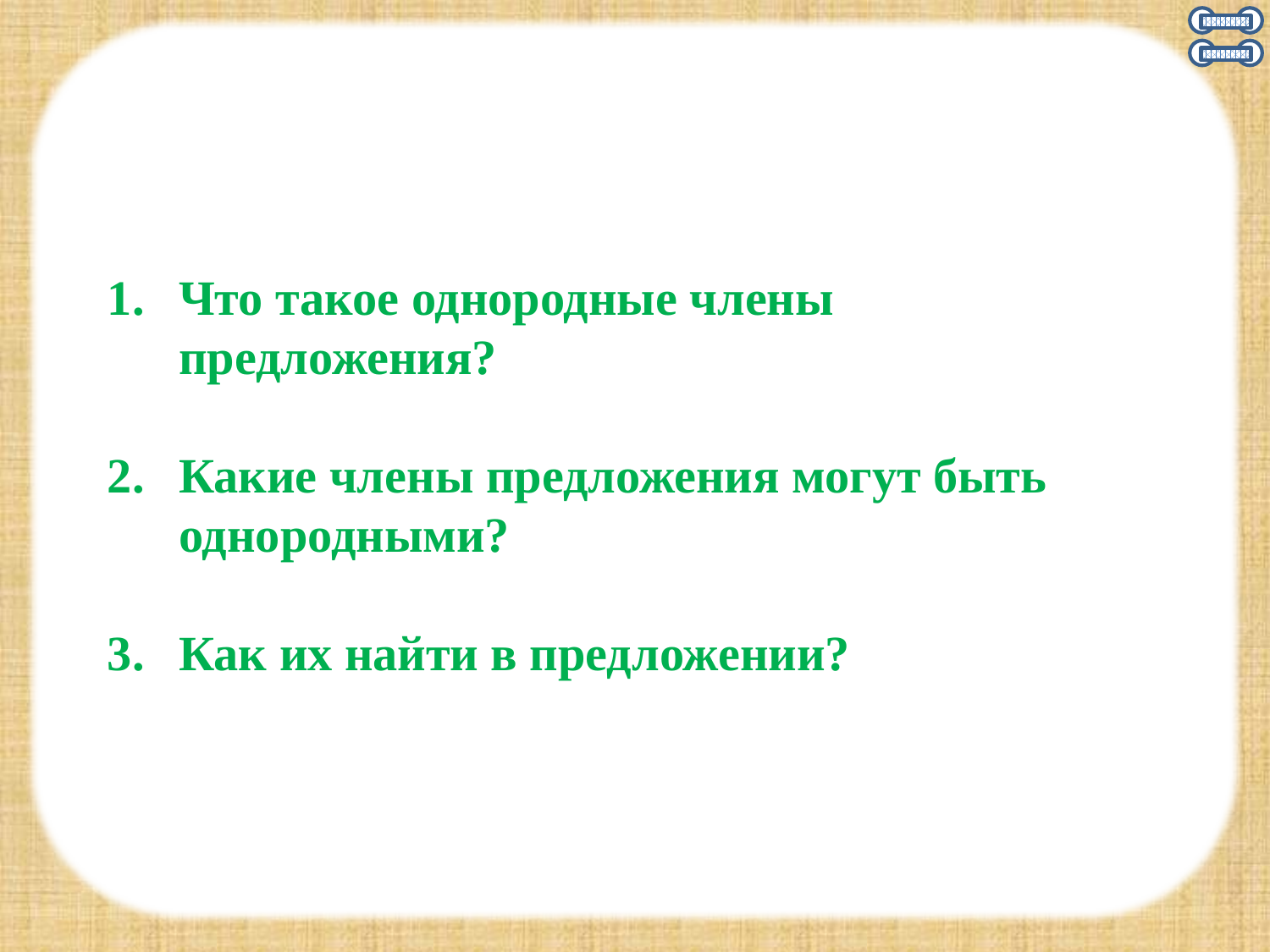

Что такое однородные члены предложения?

Какие члены предложения могут быть однородными?

Как их найти в предложении?